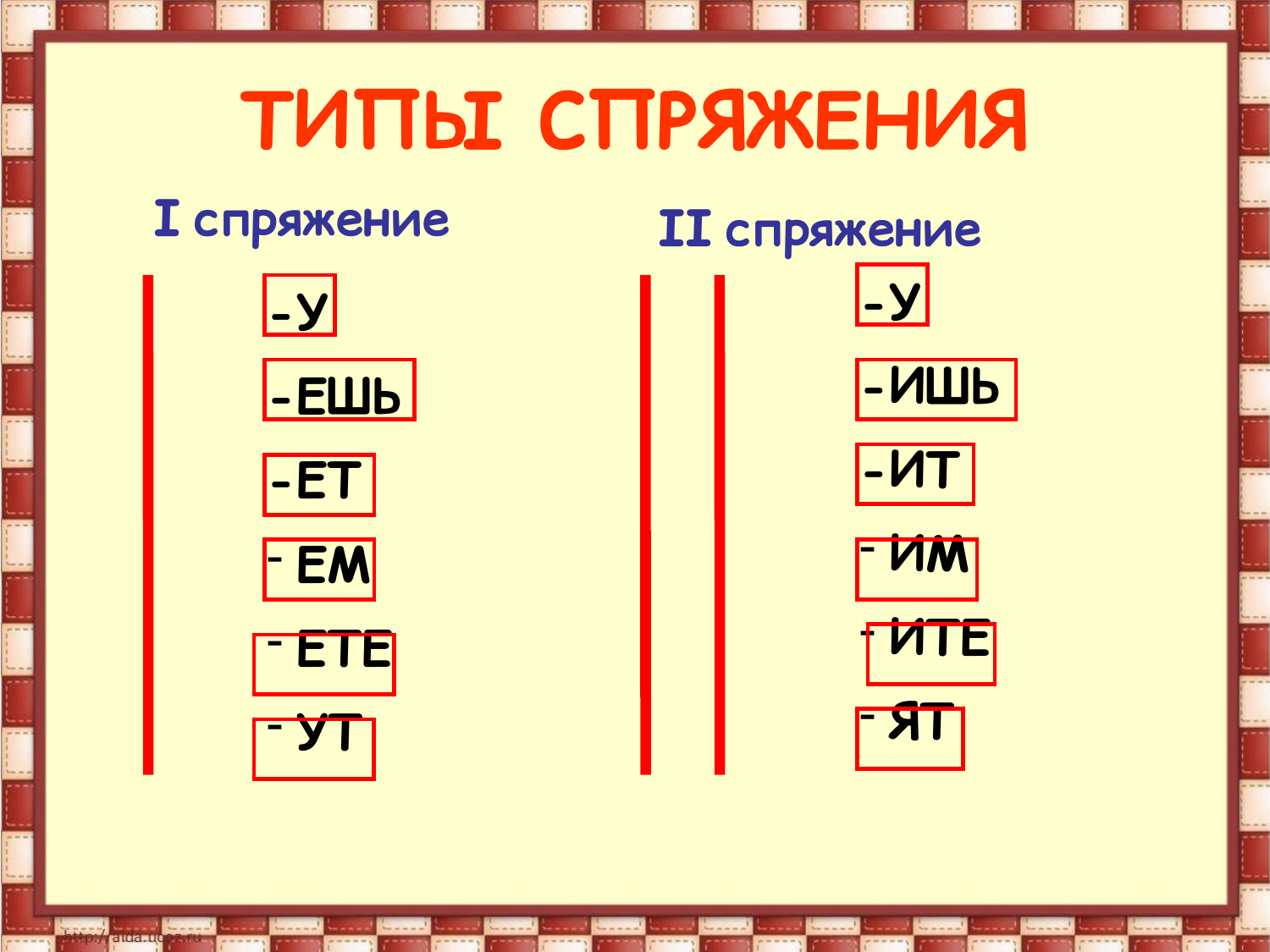

# ТИПЫ СПРЯЖЕНИЯ
I спряжение
II спряжение
-У
-ИШЬ
-ИТ
ИМ
ИТЕ
ЯТ

-У
-ЕШЬ
-ЕТ
ЕМ
ЕТЕ
УТ